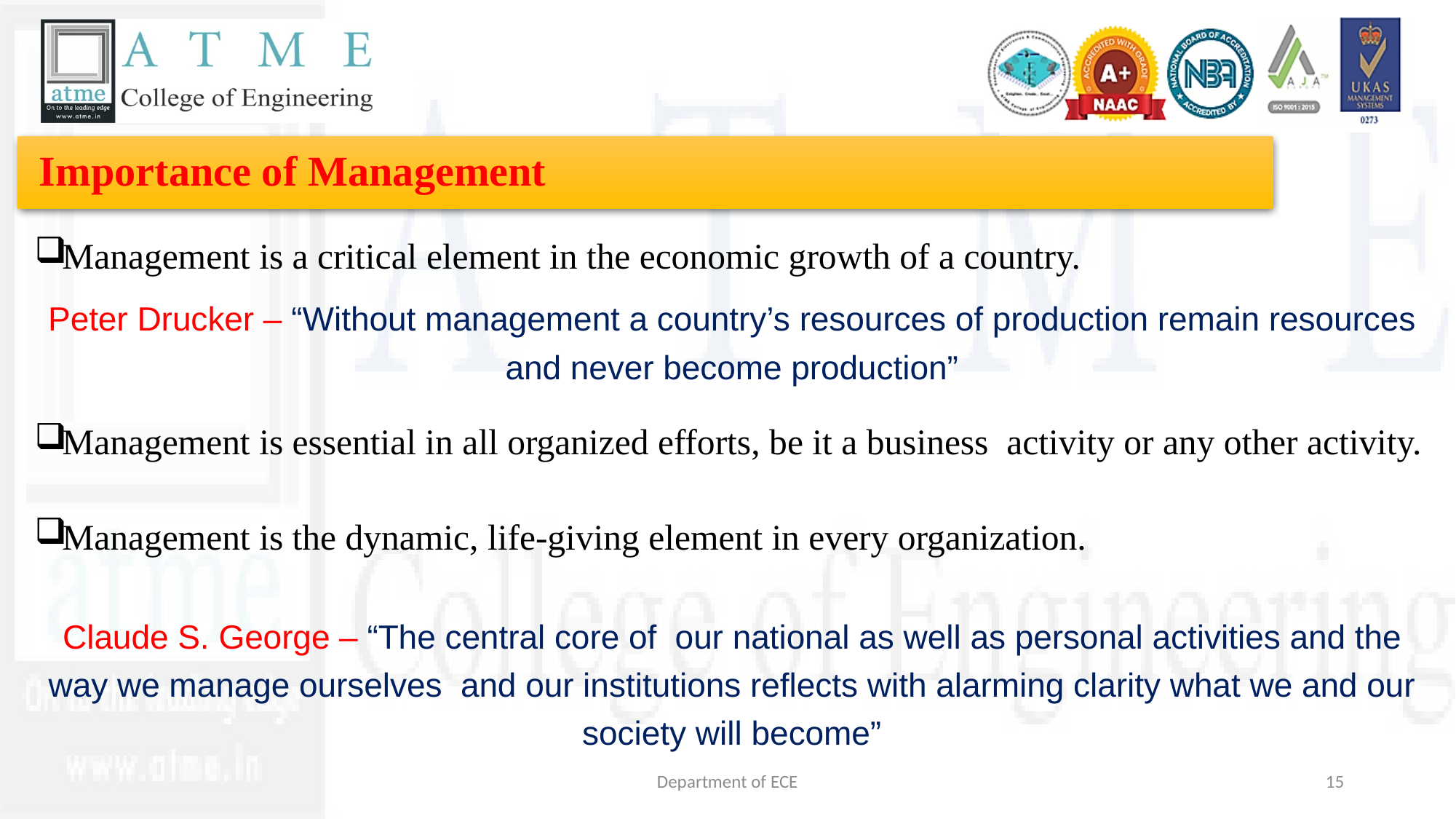

# Importance of Management
Management is a critical element in the economic growth of a country.
Peter Drucker – “Without management a country’s resources of production remain resources and never become production”

Management is essential in all organized efforts, be it a business  activity or any other activity.

Management is the dynamic, life-giving element in every organization.

Claude S. George – “The central core of  our national as well as personal activities and the way we manage ourselves  and our institutions reflects with alarming clarity what we and our society will become”

Department of ECE
15